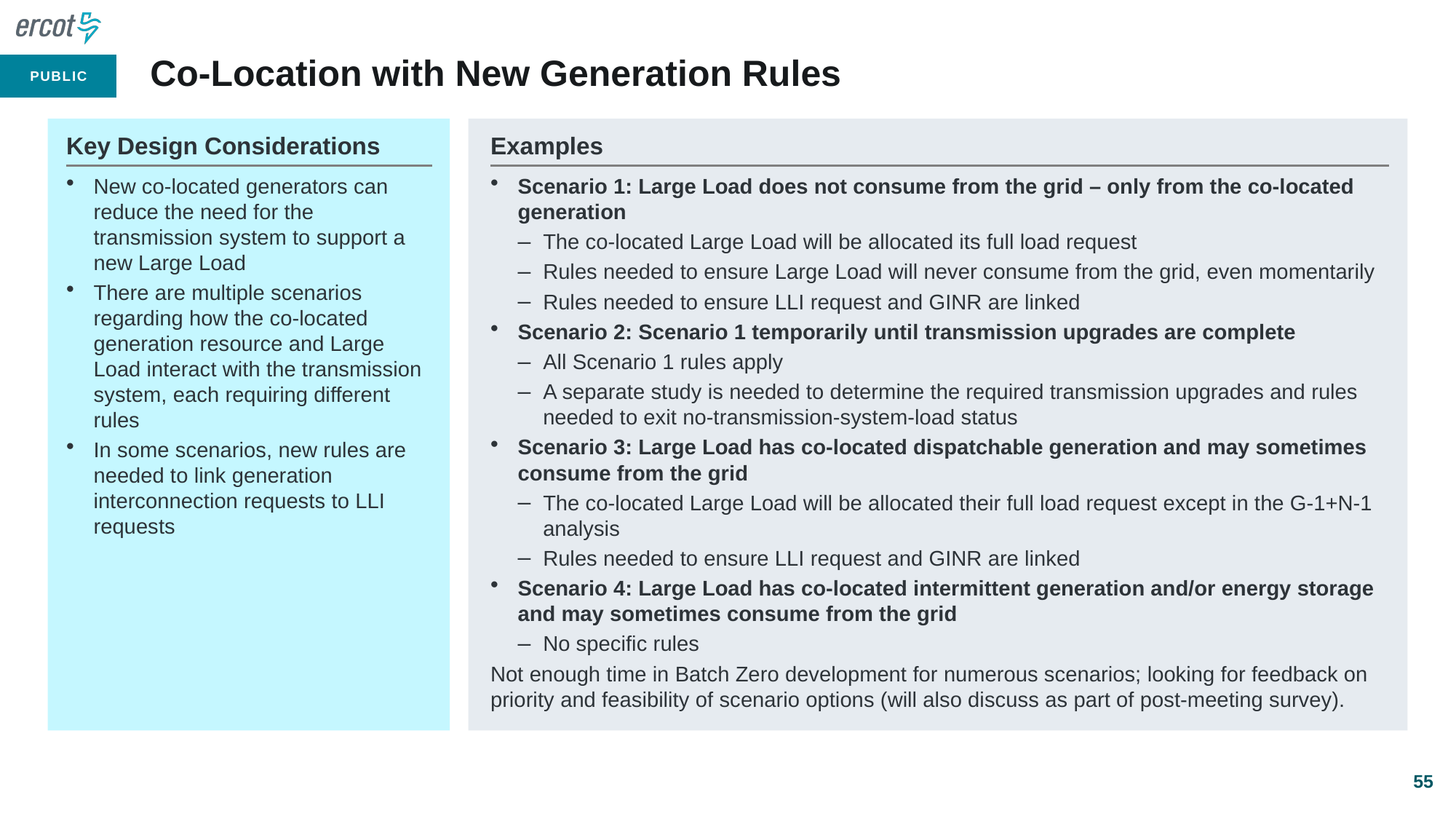

# Co-Location with New Generation Rules

Key Design Considerations
Examples
New co-located generators can reduce the need for the transmission system to support a new Large Load
There are multiple scenarios regarding how the co-located generation resource and Large Load interact with the transmission system, each requiring different rules
In some scenarios, new rules are needed to link generation interconnection requests to LLI requests
Scenario 1: Large Load does not consume from the grid – only from the co-located generation
The co-located Large Load will be allocated its full load request
Rules needed to ensure Large Load will never consume from the grid, even momentarily
Rules needed to ensure LLI request and GINR are linked
Scenario 2: Scenario 1 temporarily until transmission upgrades are complete
All Scenario 1 rules apply
A separate study is needed to determine the required transmission upgrades and rules needed to exit no-transmission-system-load status
Scenario 3: Large Load has co-located dispatchable generation and may sometimes consume from the grid
The co-located Large Load will be allocated their full load request except in the G-1+N-1 analysis
Rules needed to ensure LLI request and GINR are linked
Scenario 4: Large Load has co-located intermittent generation and/or energy storage and may sometimes consume from the grid
No specific rules
Not enough time in Batch Zero development for numerous scenarios; looking for feedback on priority and feasibility of scenario options (will also discuss as part of post-meeting survey).
55